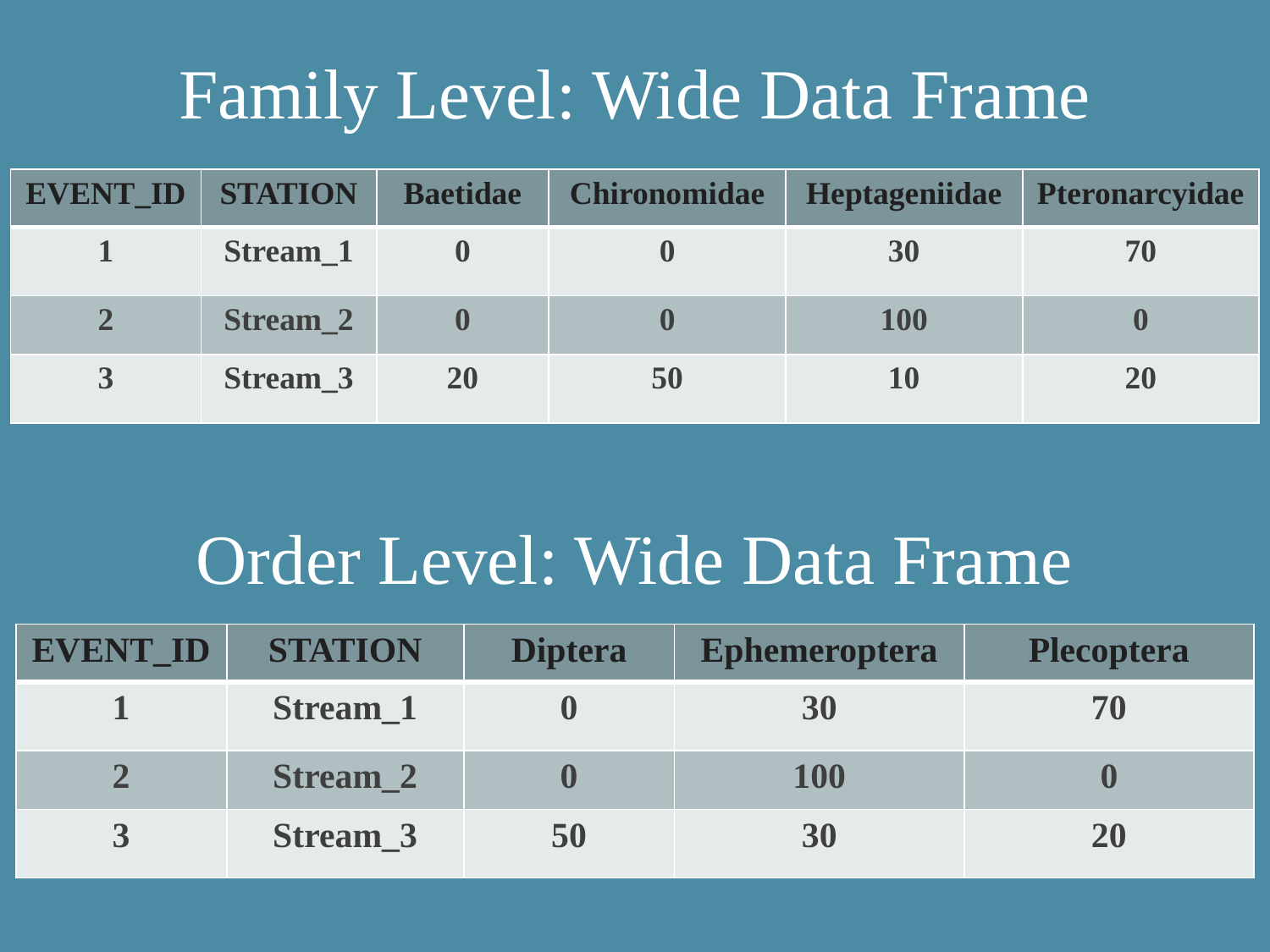

# Family Level: Wide Data Frame
| EVENT\_ID | STATION | Baetidae | Chironomidae | Heptageniidae | Pteronarcyidae |
| --- | --- | --- | --- | --- | --- |
| 1 | Stream\_1 | 0 | 0 | 30 | 70 |
| 2 | Stream\_2 | 0 | 0 | 100 | 0 |
| 3 | Stream\_3 | 20 | 50 | 10 | 20 |
Order Level: Wide Data Frame
| EVENT\_ID | STATION | Diptera | Ephemeroptera | Plecoptera |
| --- | --- | --- | --- | --- |
| 1 | Stream\_1 | 0 | 30 | 70 |
| 2 | Stream\_2 | 0 | 100 | 0 |
| 3 | Stream\_3 | 50 | 30 | 20 |